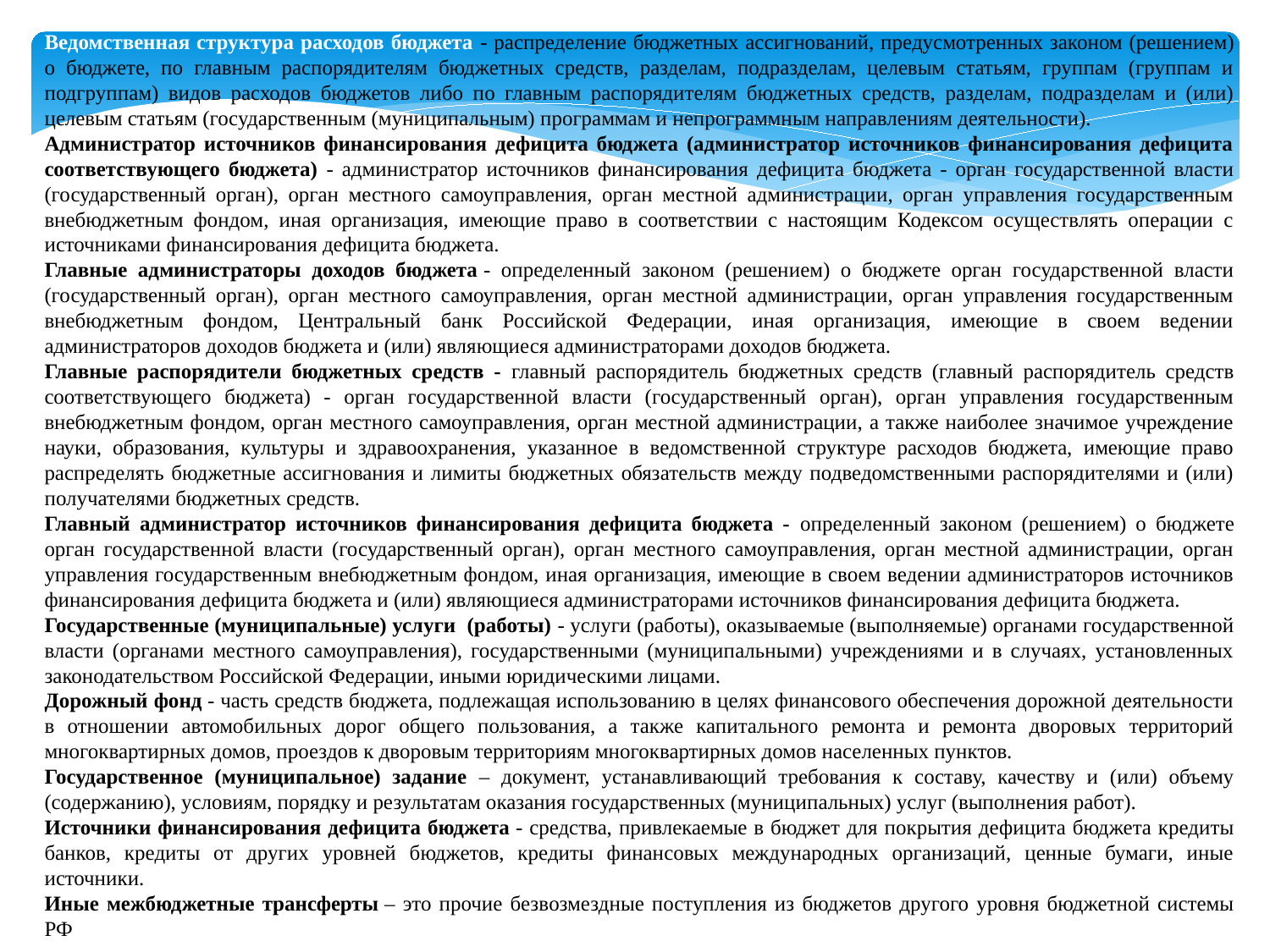

Ведомственная структура расходов бюджета - распределение бюджетных ассигнований, предусмотренных законом (решением) о бюджете, по главным распорядителям бюджетных средств, разделам, подразделам, целевым статьям, группам (группам и подгруппам) видов расходов бюджетов либо по главным распорядителям бюджетных средств, разделам, подразделам и (или) целевым статьям (государственным (муниципальным) программам и непрограммным направлениям деятельности).
Администратор источников финансирования дефицита бюджета (администратор источников финансирования дефицита соответствующего бюджета) - администратор источников финансирования дефицита бюджета - орган государственной власти (государственный орган), орган местного самоуправления, орган местной администрации, орган управления государственным внебюджетным фондом, иная организация, имеющие право в соответствии с настоящим Кодексом осуществлять операции с источниками финансирования дефицита бюджета.
Главные администраторы доходов бюджета - определенный законом (решением) о бюджете орган государственной власти (государственный орган), орган местного самоуправления, орган местной администрации, орган управления государственным внебюджетным фондом, Центральный банк Российской Федерации, иная организация, имеющие в своем ведении администраторов доходов бюджета и (или) являющиеся администраторами доходов бюджета.
Главные распорядители бюджетных средств - главный распорядитель бюджетных средств (главный распорядитель средств соответствующего бюджета) - орган государственной власти (государственный орган), орган управления государственным внебюджетным фондом, орган местного самоуправления, орган местной администрации, а также наиболее значимое учреждение науки, образования, культуры и здравоохранения, указанное в ведомственной структуре расходов бюджета, имеющие право распределять бюджетные ассигнования и лимиты бюджетных обязательств между подведомственными распорядителями и (или) получателями бюджетных средств.
Главный администратор источников финансирования дефицита бюджета - определенный законом (решением) о бюджете орган государственной власти (государственный орган), орган местного самоуправления, орган местной администрации, орган управления государственным внебюджетным фондом, иная организация, имеющие в своем ведении администраторов источников финансирования дефицита бюджета и (или) являющиеся администраторами источников финансирования дефицита бюджета.
Государственные (муниципальные) услуги  (работы) - услуги (работы), оказываемые (выполняемые) органами государственной власти (органами местного самоуправления), государственными (муниципальными) учреждениями и в случаях, установленных законодательством Российской Федерации, иными юридическими лицами.
Дорожный фонд - часть средств бюджета, подлежащая использованию в целях финансового обеспечения дорожной деятельности в отношении автомобильных дорог общего пользования, а также капитального ремонта и ремонта дворовых территорий многоквартирных домов, проездов к дворовым территориям многоквартирных домов населенных пунктов.
Государственное (муниципальное) задание – документ, устанавливающий требования к составу, качеству и (или) объему (содержанию), условиям, порядку и результатам оказания государственных (муниципальных) услуг (выполнения работ).
Источники финансирования дефицита бюджета - средства, привлекаемые в бюджет для покрытия дефицита бюджета кредиты банков, кредиты от других уровней бюджетов, кредиты финансовых международных организаций, ценные бумаги, иные источники.
Иные межбюджетные трансферты – это прочие безвозмездные поступления из бюджетов другого уровня бюджетной системы РФ